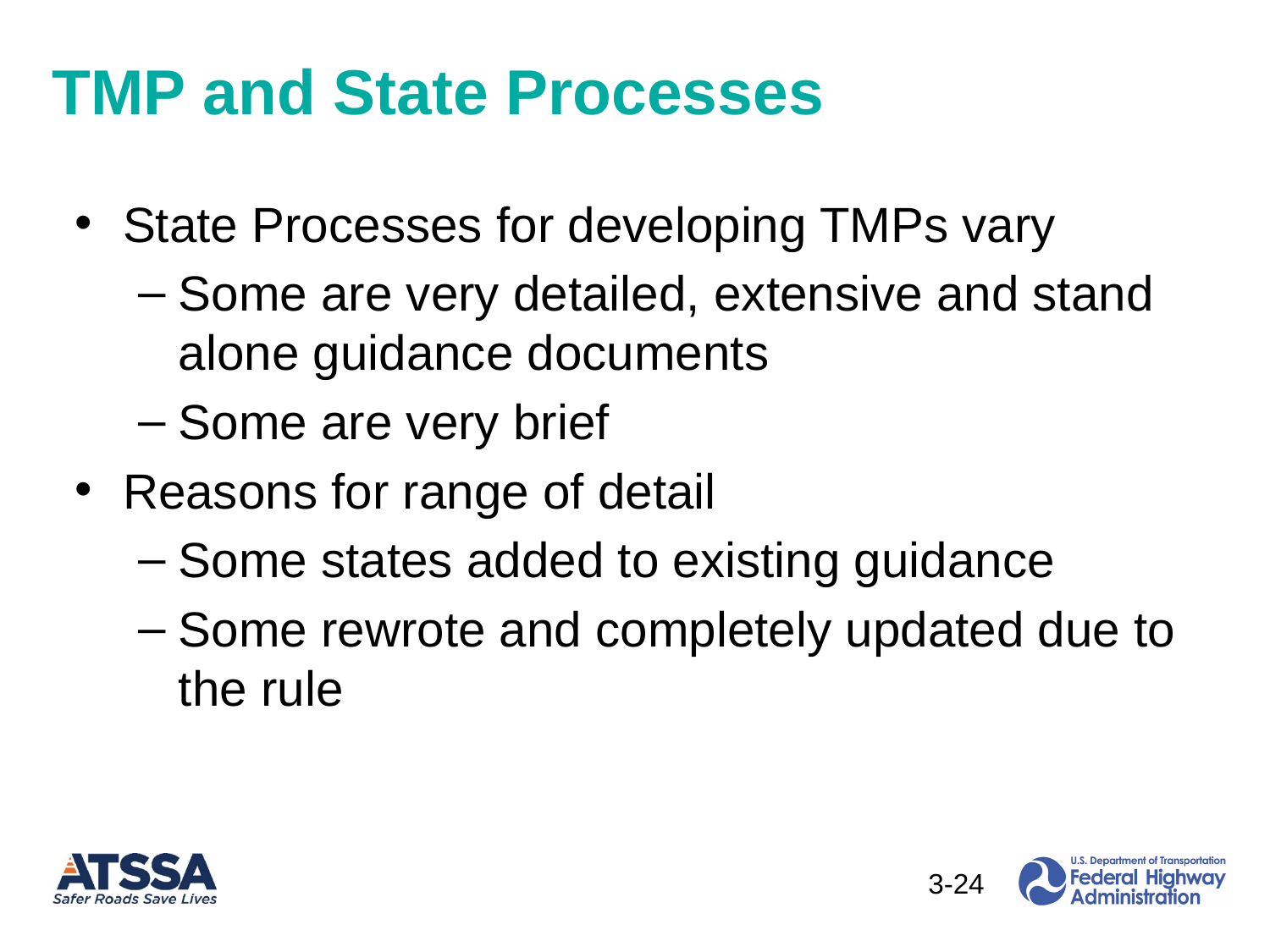

# TMP and State Processes
State Processes for developing TMPs vary
Some are very detailed, extensive and stand alone guidance documents
Some are very brief
Reasons for range of detail
Some states added to existing guidance
Some rewrote and completely updated due to the rule